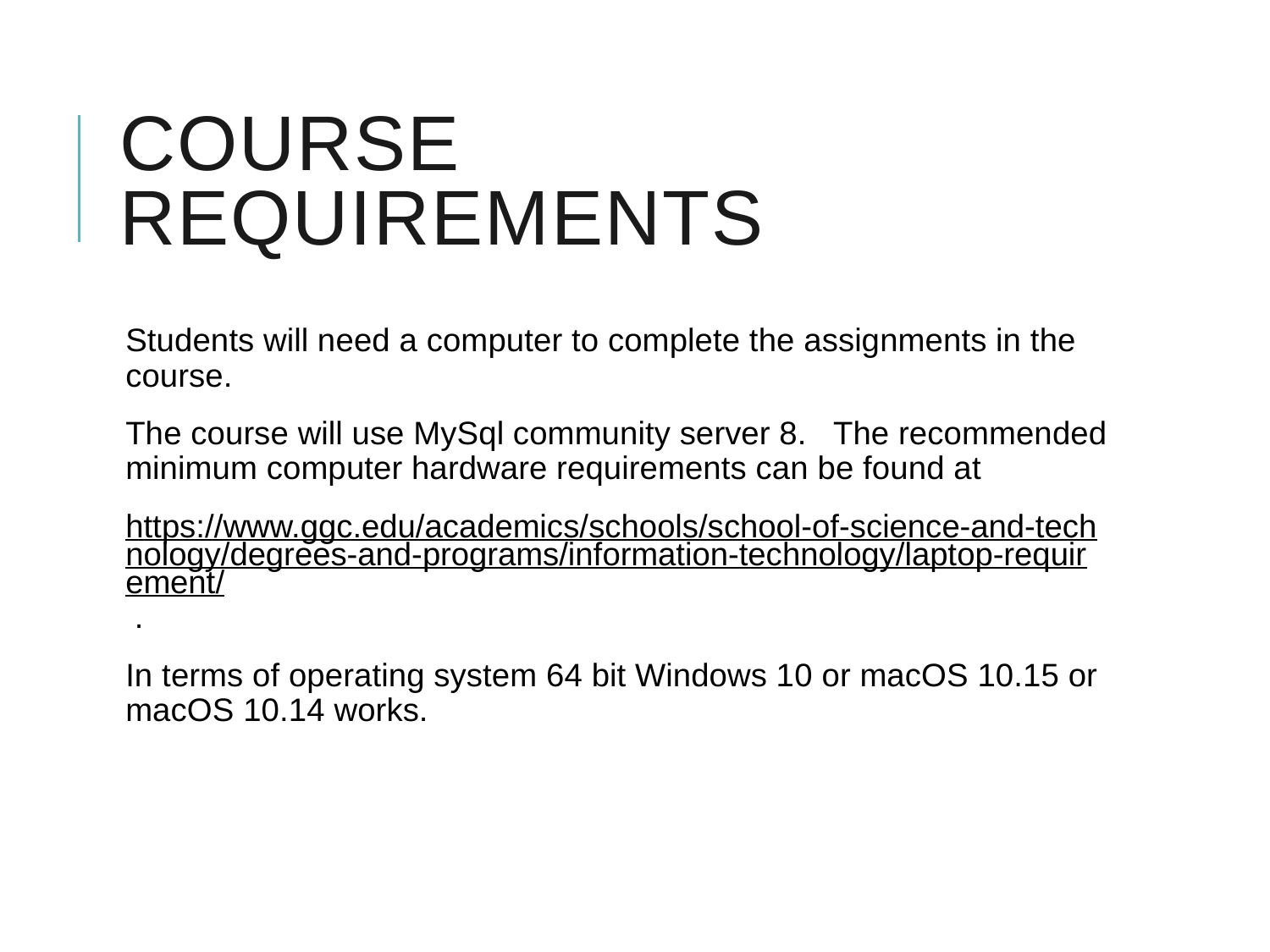

# Course Requirements
Students will need a computer to complete the assignments in the course.
The course will use MySql community server 8.   The recommended minimum computer hardware requirements can be found at
https://www.ggc.edu/academics/schools/school-of-science-and-technology/degrees-and-programs/information-technology/laptop-requirement/ .
In terms of operating system 64 bit Windows 10 or macOS 10.15 or macOS 10.14 works.